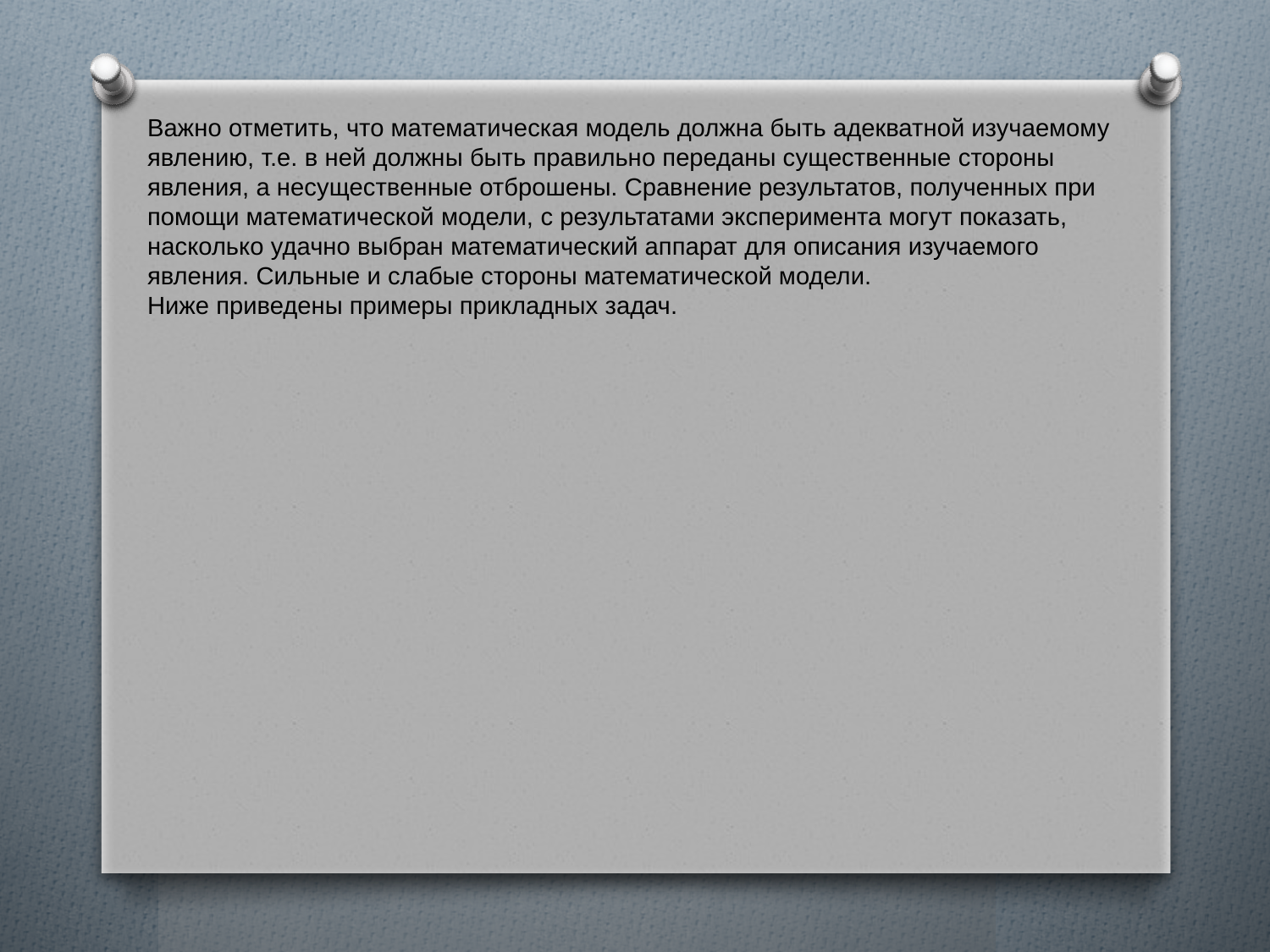

Важно отметить, что математическая модель должна быть адекватной изучаемому явлению, т.е. в ней должны быть правильно переданы существенные стороны явления, а несущественные отброшены. Сравнение результатов, полученных при помощи математической модели, с результатами эксперимента могут показать, насколько удачно выбран математический аппарат для описания изучаемого явления. Сильные и слабые стороны математической модели.
Ниже приведены примеры прикладных задач.